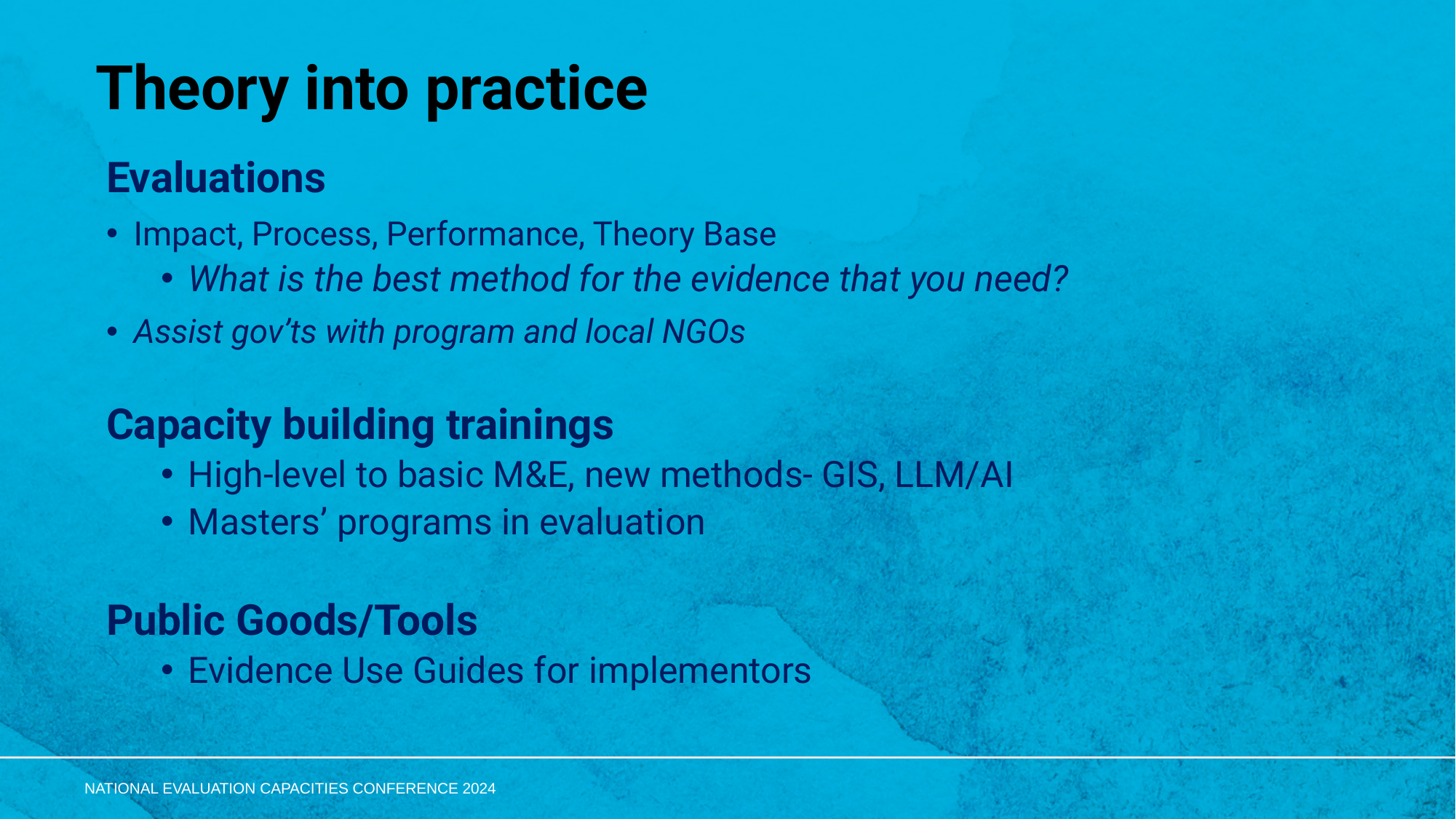

# Theory into practice
Evaluations
Impact, Process, Performance, Theory Base
What is the best method for the evidence that you need?
Assist gov’ts with program and local NGOs

Capacity building trainings
High-level to basic M&E, new methods- GIS, LLM/AI
Masters’ programs in evaluation

Public Goods/Tools
Evidence Use Guides for implementors